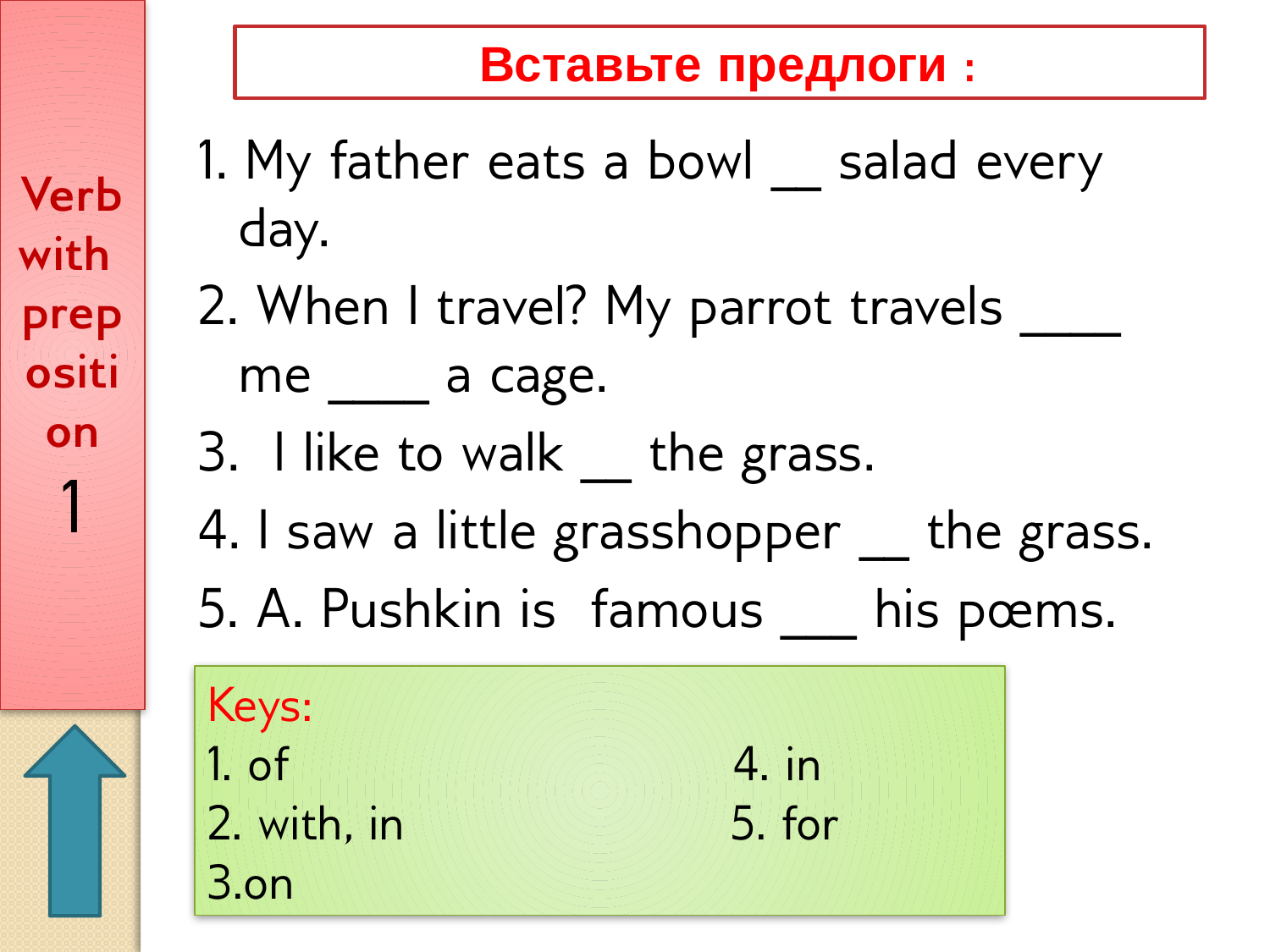

# Verb with  preposition 1
 Вставьте предлоги :
1. My father eats a bowl __ salad every day.
2. When I travel? My parrot travels ____ me ____ a cage.
3.  I like to walk __ the grass.
4. I saw a little grasshopper __ the grass.
5. A. Pushkin is  famous ___ his poems.
Keys:
1. of                              4. in
2. with, in                      5. for
3.on